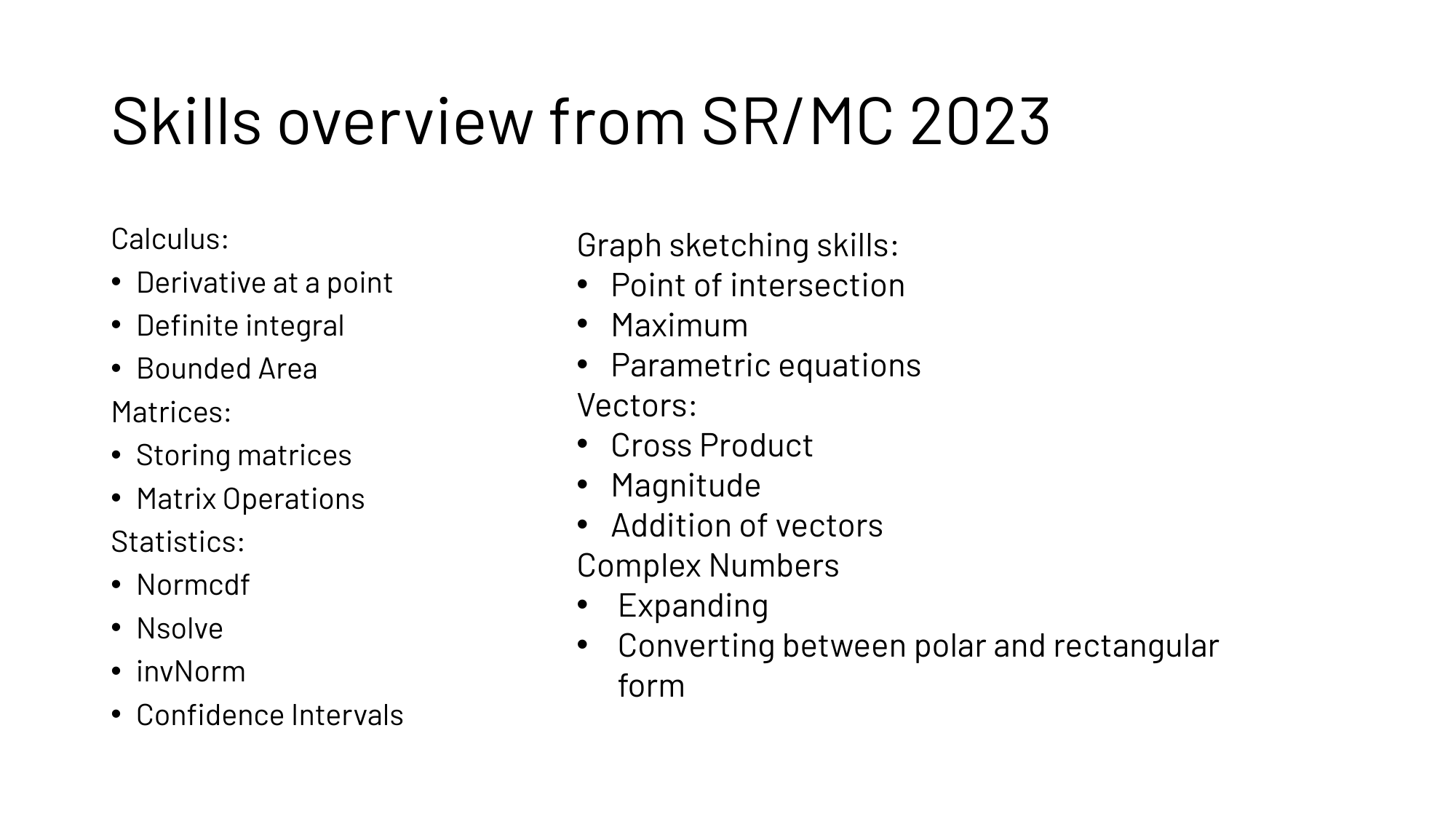

# Skills overview from SR/MC 2023
Calculus:
Derivative at a point
Definite integral
Bounded Area
Matrices:
Storing matrices
Matrix Operations
Statistics:
Normcdf
Nsolve
invNorm
Confidence Intervals

Graph sketching skills:
Point of intersection
Maximum
Parametric equations
Vectors:
Cross Product
Magnitude
Addition of vectors
Complex Numbers
Expanding
Converting between polar and rectangular form